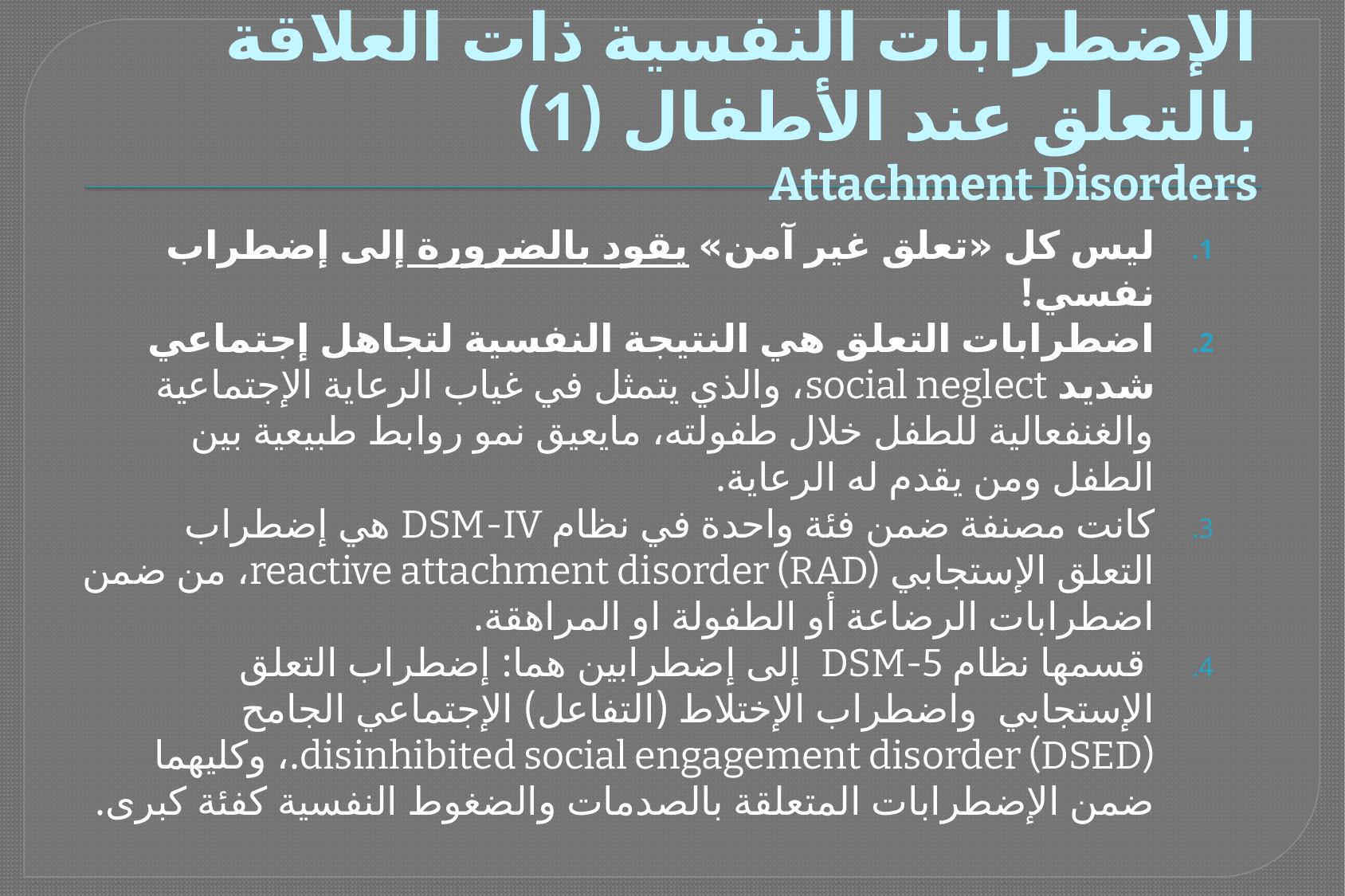

# الإضطرابات النفسية ذات العلاقة بالتعلق عند الأطفال (1) Attachment Disorders
ليس كل «تعلق غير آمن» يقود بالضرورة إلى إضطراب نفسي!
اضطرابات التعلق هي النتيجة النفسية لتجاهل إجتماعي شديد social neglect، والذي يتمثل في غياب الرعاية الإجتماعية والغنفعالية للطفل خلال طفولته، مايعيق نمو روابط طبيعية بين الطفل ومن يقدم له الرعاية.
كانت مصنفة ضمن فئة واحدة في نظام DSM-IV هي إضطراب التعلق الإستجابي reactive attachment disorder (RAD)، من ضمن اضطرابات الرضاعة أو الطفولة او المراهقة.
 قسمها نظام DSM-5  إلى إضطرابين هما: إضطراب التعلق الإستجابي  واضطراب الإختلاط (التفاعل) الإجتماعي الجامح disinhibited social engagement disorder (DSED).، وكليهما ضمن الإضطرابات المتعلقة بالصدمات والضغوط النفسية كفئة كبرى.